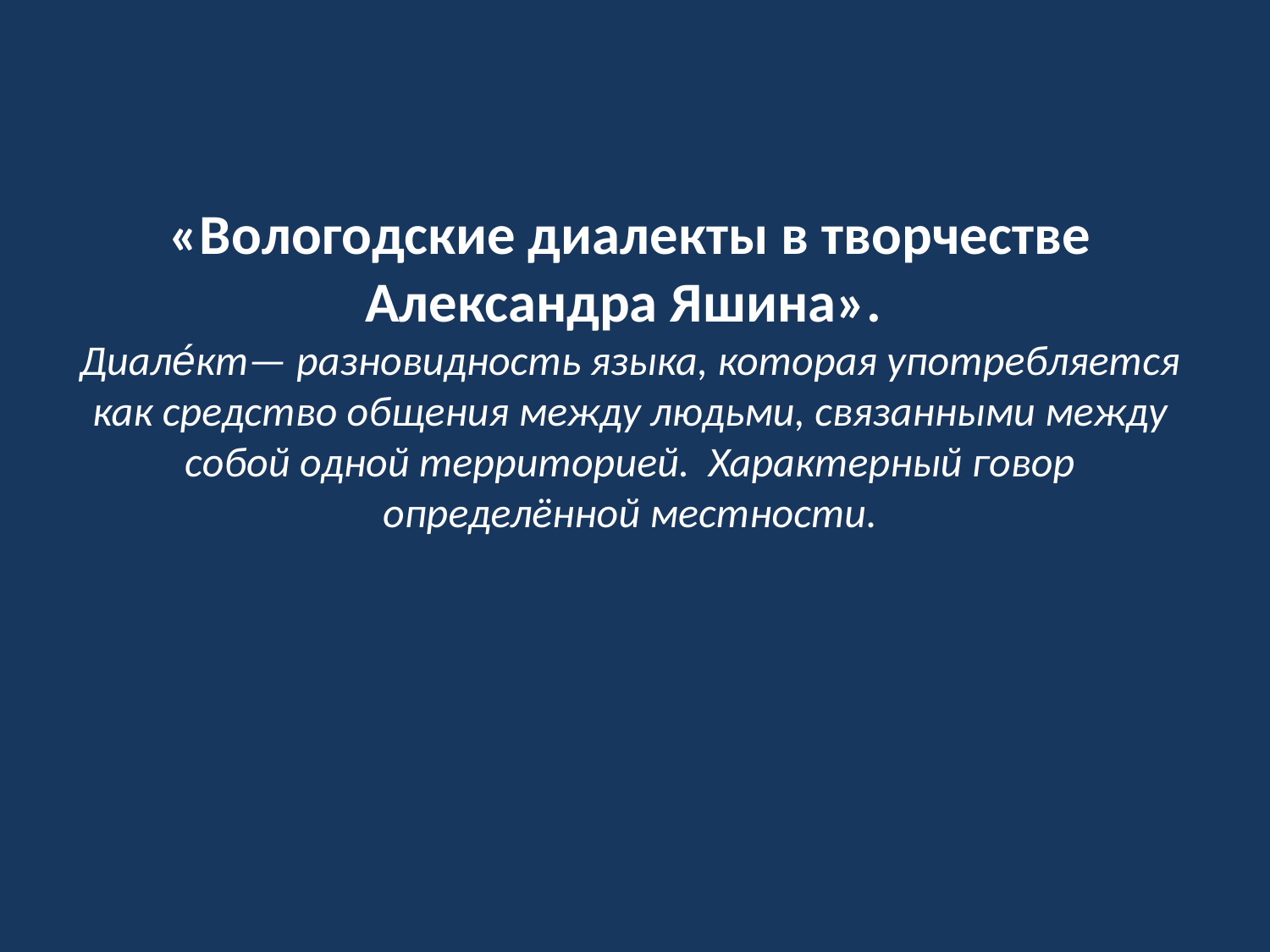

«Вологодские диалекты в творчестве Александра Яшина».
Диале́кт— разновидность языка, которая употребляется как средство общения между людьми, связанными между собой одной территорией.  Характерный говор определённой местности.